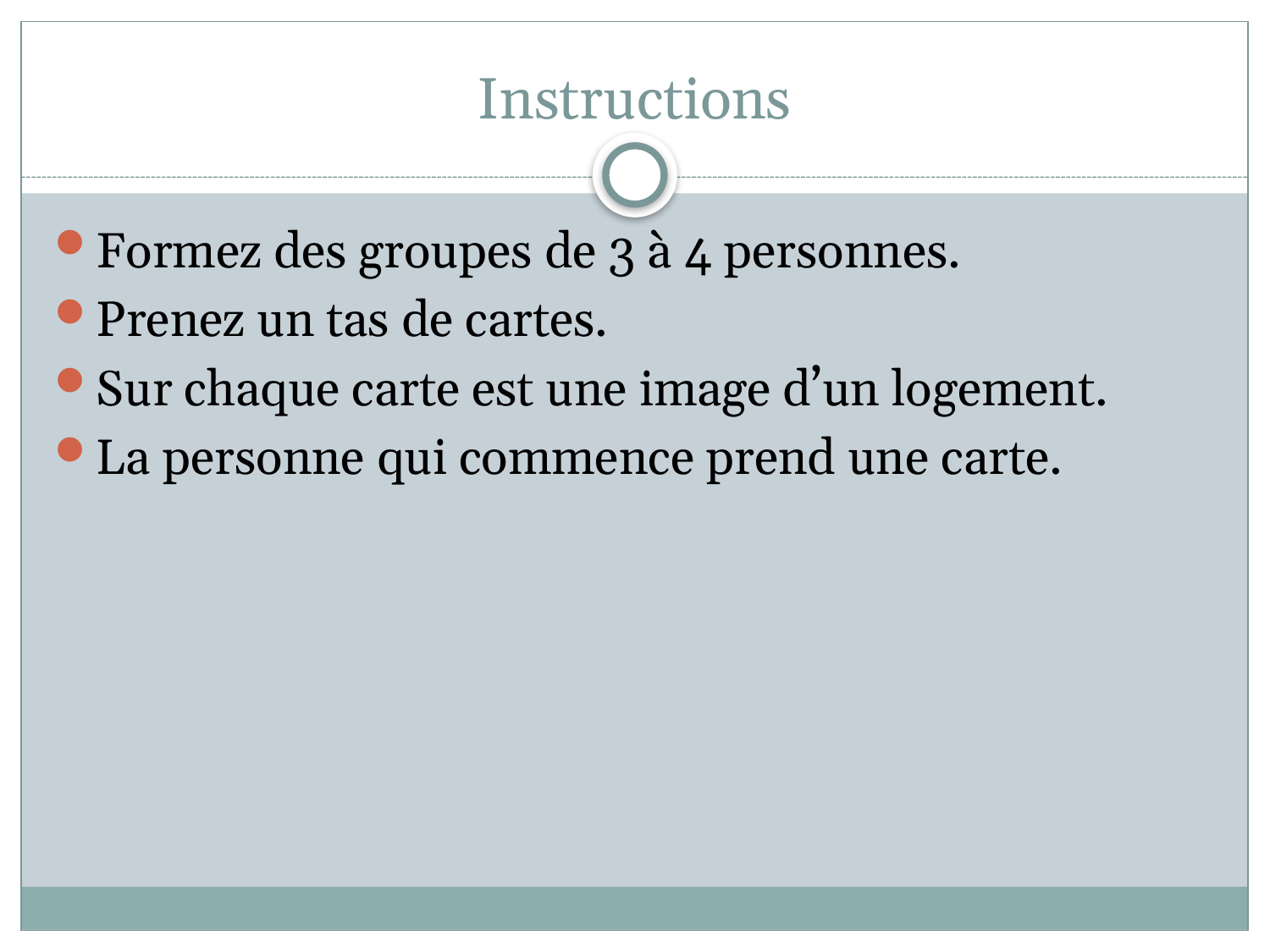

# Instructions
Formez des groupes de 3 à 4 personnes.
Prenez un tas de cartes.
Sur chaque carte est une image d’un logement.
La personne qui commence prend une carte.